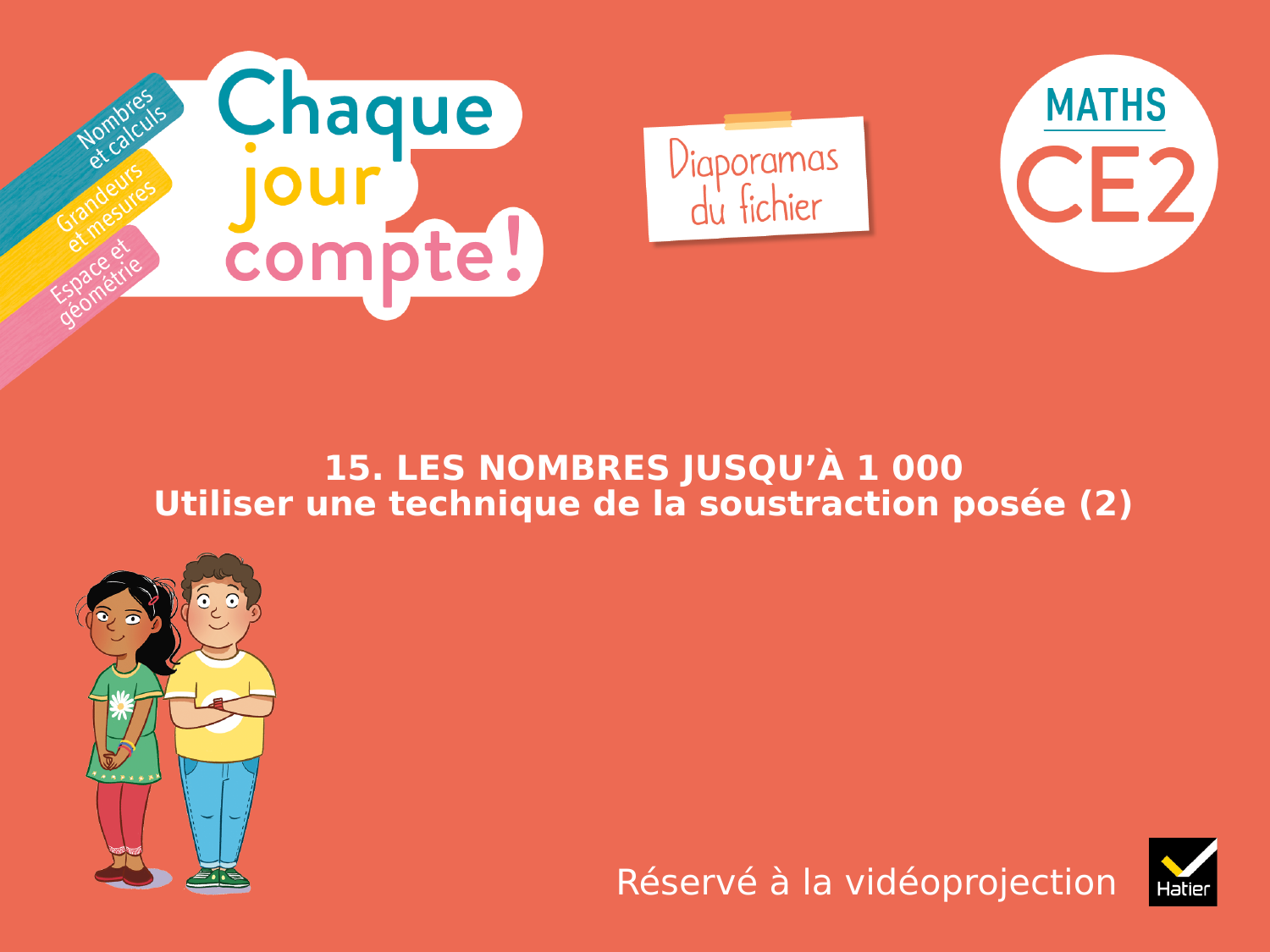

# 15. LES NOMBRES JUSQU’À 1 000 Utiliser une technique de la soustraction posée (2)